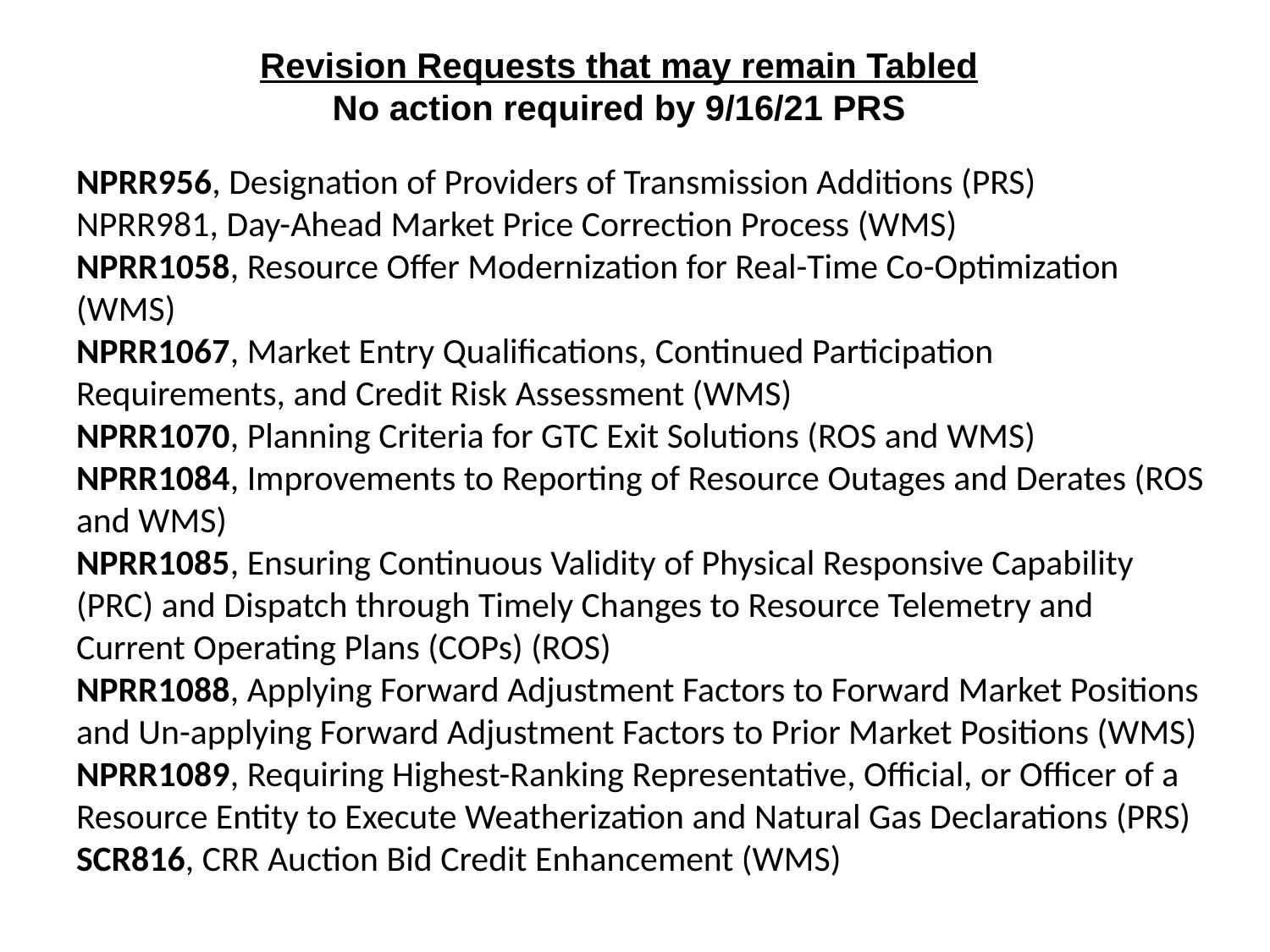

# Revision Requests that may remain Tabled No action required by 9/16/21 PRS

NPRR956, Designation of Providers of Transmission Additions (PRS)
NPRR981, Day-Ahead Market Price Correction Process (WMS)
NPRR1058, Resource Offer Modernization for Real-Time Co-Optimization (WMS)
NPRR1067, Market Entry Qualifications, Continued Participation Requirements, and Credit Risk Assessment (WMS)
NPRR1070, Planning Criteria for GTC Exit Solutions (ROS and WMS)
NPRR1084, Improvements to Reporting of Resource Outages and Derates (ROS and WMS)
NPRR1085, Ensuring Continuous Validity of Physical Responsive Capability (PRC) and Dispatch through Timely Changes to Resource Telemetry and Current Operating Plans (COPs) (ROS)
NPRR1088, Applying Forward Adjustment Factors to Forward Market Positions and Un-applying Forward Adjustment Factors to Prior Market Positions (WMS)
NPRR1089, Requiring Highest-Ranking Representative, Official, or Officer of a Resource Entity to Execute Weatherization and Natural Gas Declarations (PRS)
SCR816, CRR Auction Bid Credit Enhancement (WMS)